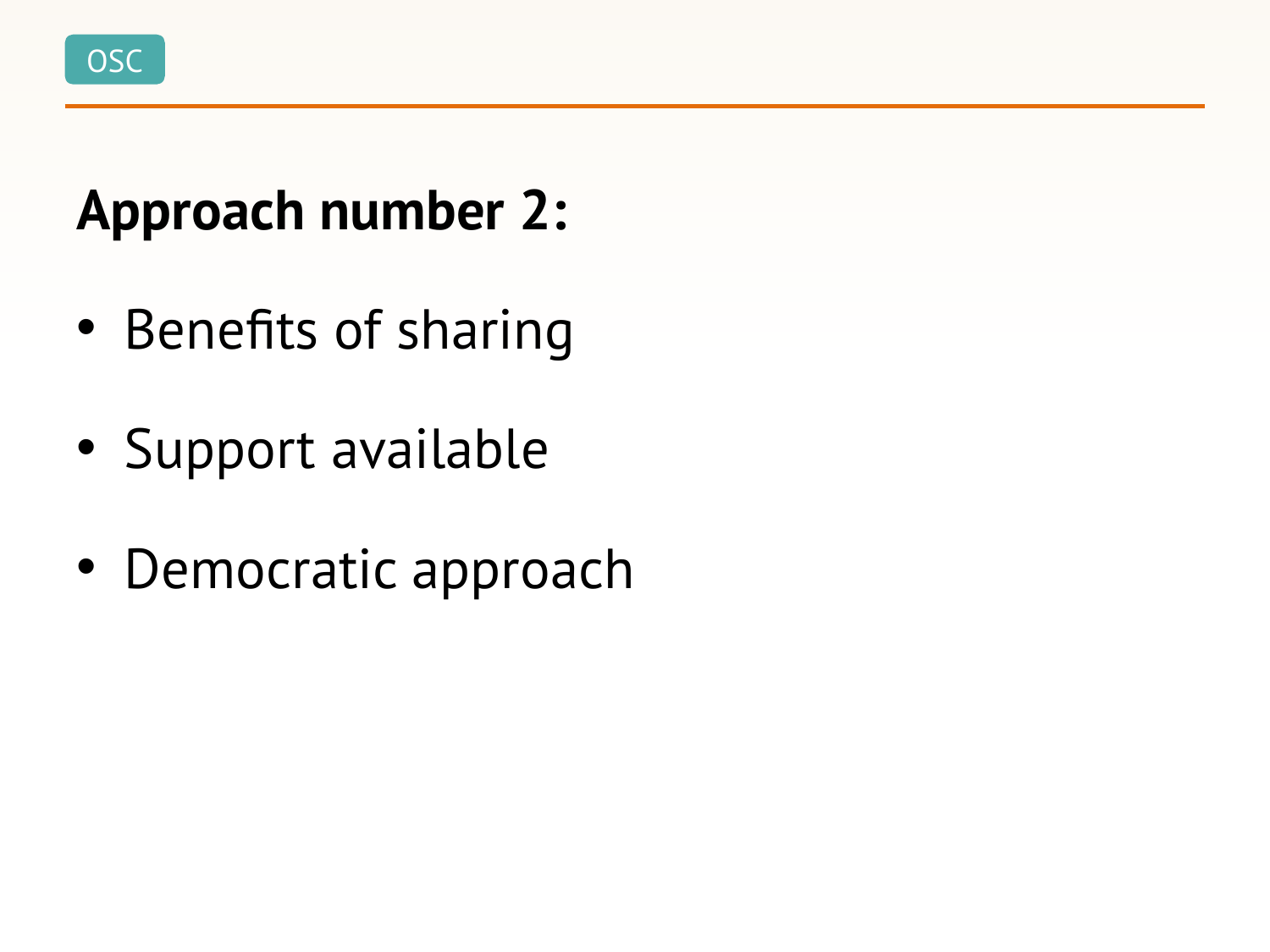

#
Approach number 2:
Benefits of sharing
Support available
Democratic approach